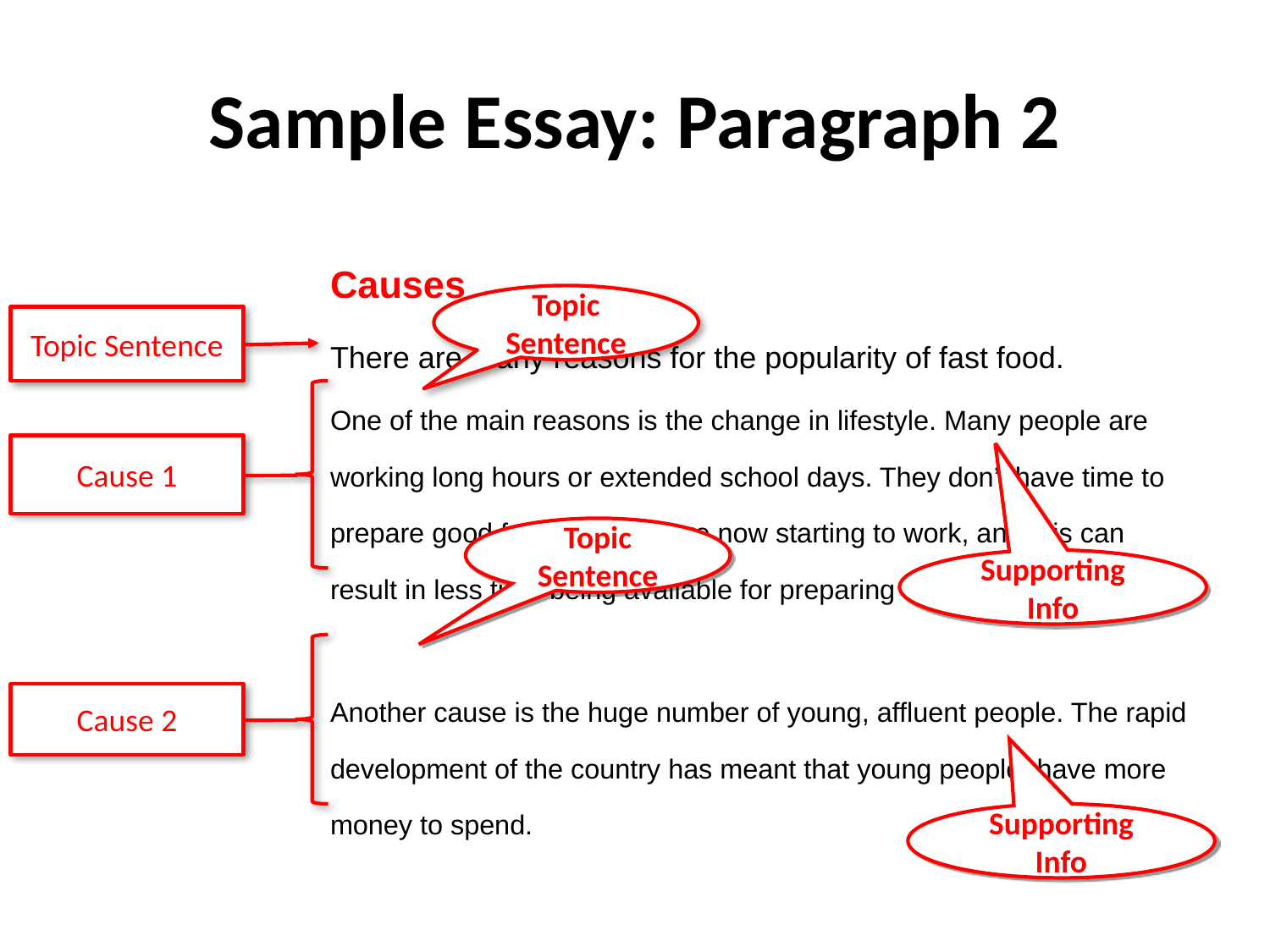

# Sample Essay: Paragraph 2
Causes
There are many reasons for the popularity of fast food.
One of the main reasons is the change in lifestyle. Many people are working long hours or extended school days. They don’t have time to prepare good food. Women are now starting to work, and this can result in less time being available for preparing meals.

Another cause is the huge number of young, affluent people. The rapid development of the country has meant that young people, have more money to spend.

Topic Sentence
Topic Sentence

Cause 1
Topic Sentence
Supporting Info

Cause 2
Supporting Info